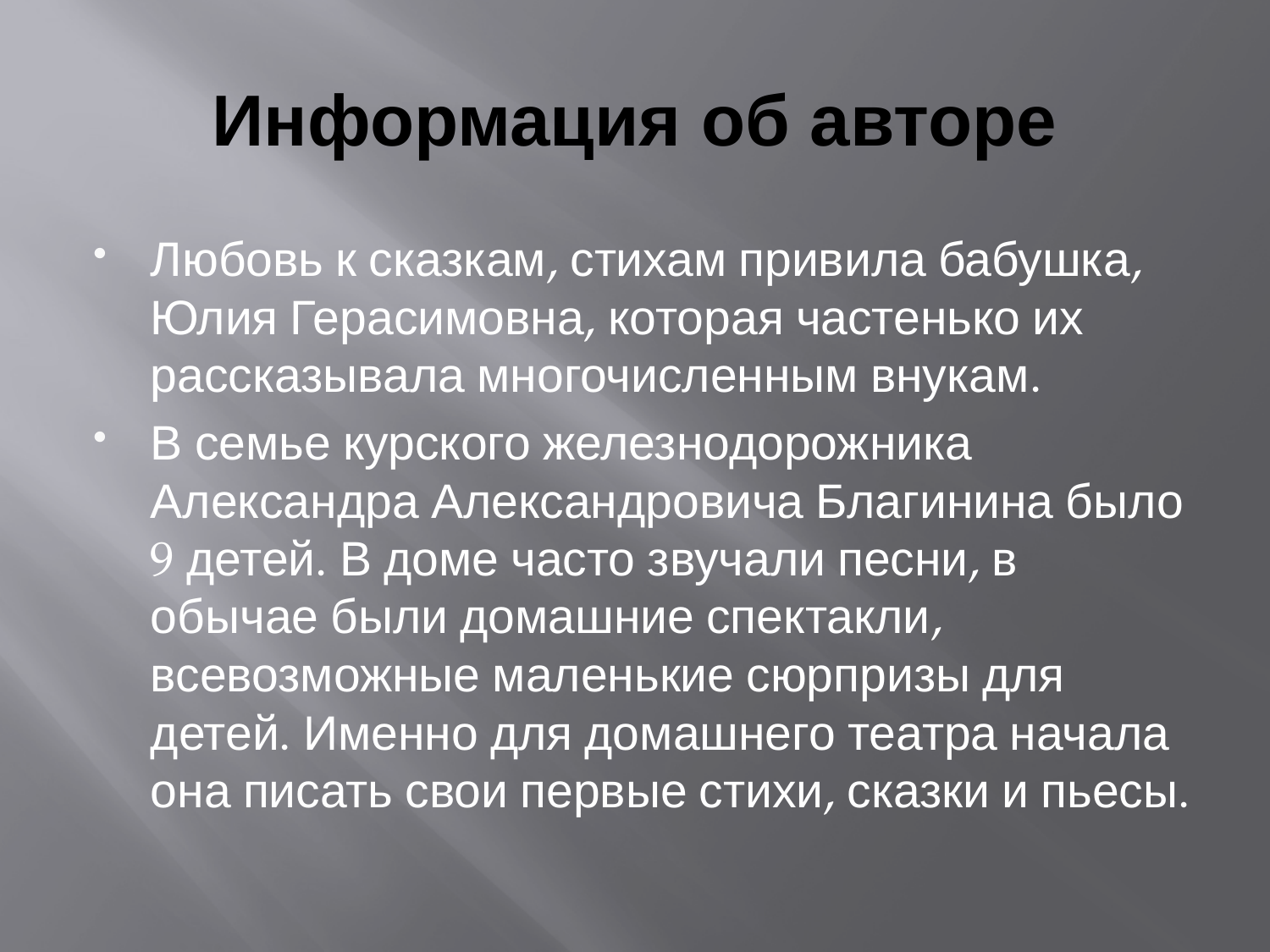

# Информация об авторе
Любовь к сказкам, стихам привила бабушка, Юлия Герасимовна, которая частенько их рассказывала многочисленным внукам.
В семье курского железнодорожника Александра Александровича Благинина было 9 детей. В доме часто звучали песни, в обычае были домашние спектакли, всевозможные маленькие сюрпризы для детей. Именно для домашнего театра начала она писать свои первые стихи, сказки и пьесы.